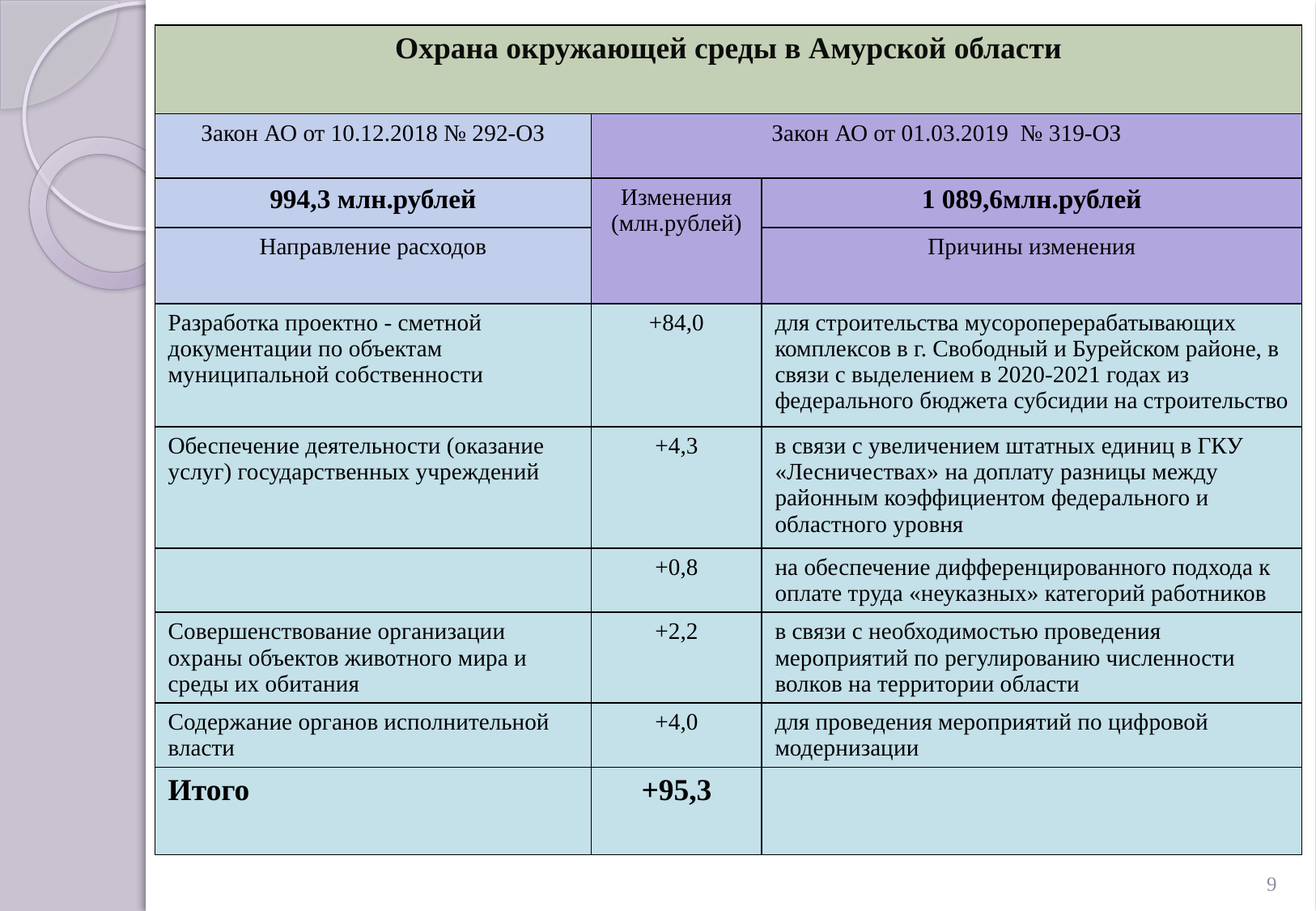

| Охрана окружающей среды в Амурской области |  |  |
| --- | --- | --- |
| Закон АО от 10.12.2018 № 292-ОЗ | Закон АО от 01.03.2019 № 319-ОЗ |  |
| 994,3 млн.рублей | Изменения (млн.рублей) | 1 089,6млн.рублей |
| Направление расходов |  | Причины изменения |
| Разработка проектно - сметной документации по объектам муниципальной собственности | +84,0 | для строительства мусороперерабатывающих комплексов в г. Свободный и Бурейском районе, в связи с выделением в 2020-2021 годах из федерального бюджета субсидии на строительство |
| Обеспечение деятельности (оказание услуг) государственных учреждений | +4,3 | в связи с увеличением штатных единиц в ГКУ «Лесничествах» на доплату разницы между районным коэффициентом федерального и областного уровня |
|  | +0,8 | на обеспечение дифференцированного подхода к оплате труда «неуказных» категорий работников |
| Совершенствование организации охраны объектов животного мира и среды их обитания | +2,2 | в связи с необходимостью проведения мероприятий по регулированию численности волков на территории области |
| Содержание органов исполнительной власти | +4,0 | для проведения мероприятий по цифровой модернизации |
| Итого | +95,3 |  |
9